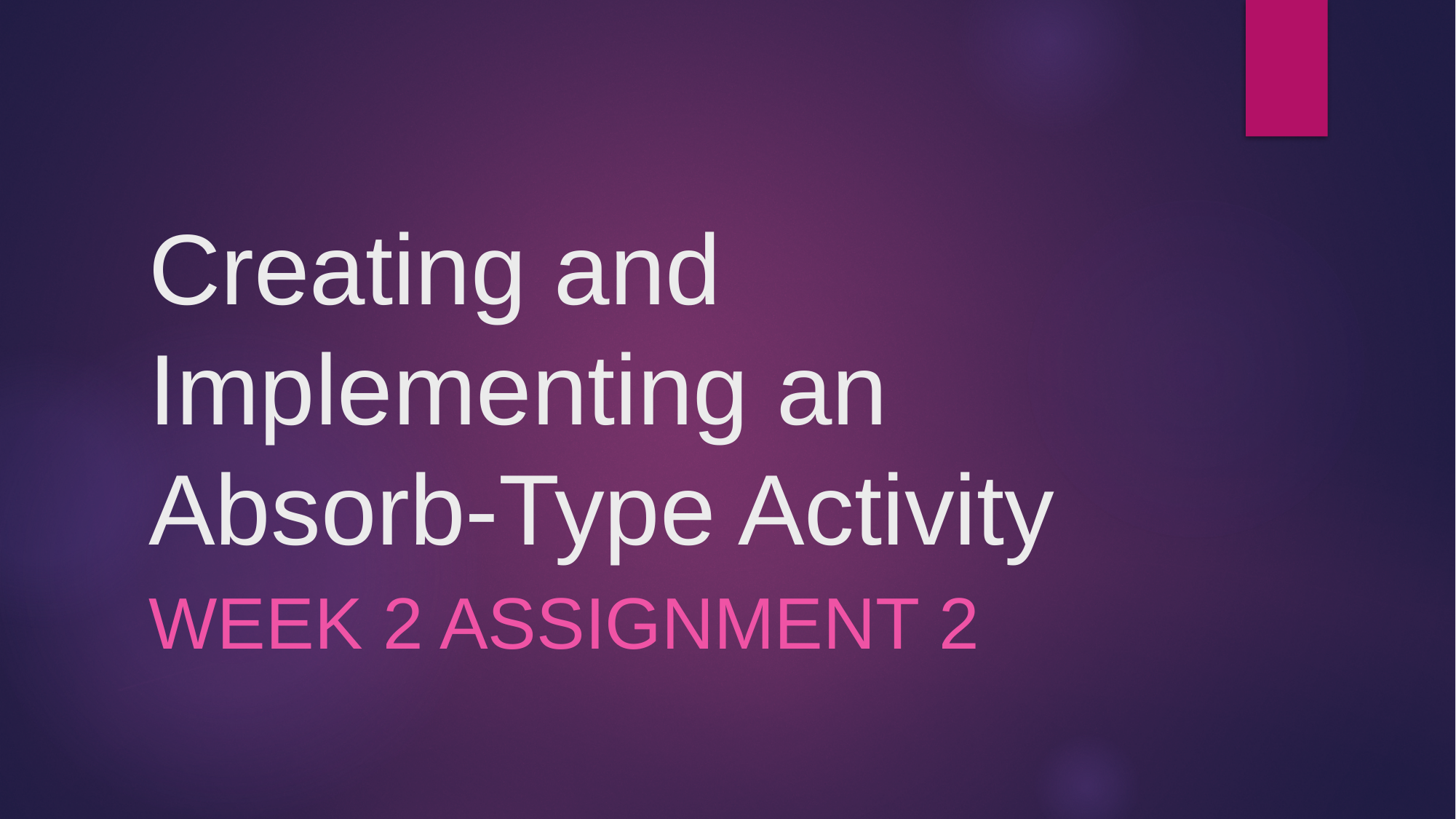

# Creating and Implementing an Absorb-Type Activity
Week 2 Assignment 2